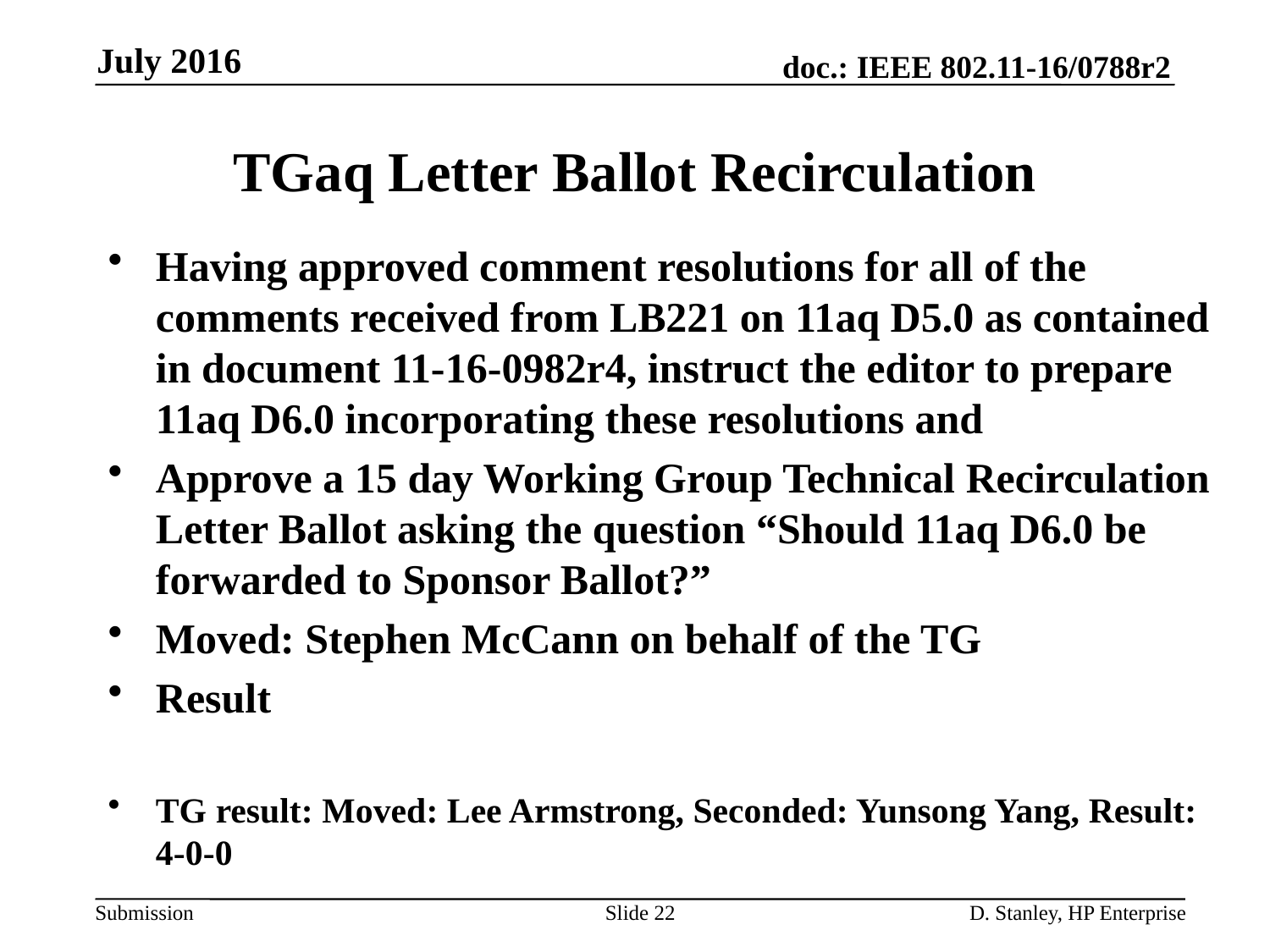

July 2016
# TGaq Letter Ballot Recirculation
Having approved comment resolutions for all of the comments received from LB221 on 11aq D5.0 as contained in document 11-16-0982r4, instruct the editor to prepare 11aq D6.0 incorporating these resolutions and
Approve a 15 day Working Group Technical Recirculation Letter Ballot asking the question “Should 11aq D6.0 be forwarded to Sponsor Ballot?”
Moved: Stephen McCann on behalf of the TG
Result

TG result: Moved: Lee Armstrong, Seconded: Yunsong Yang, Result: 4-0-0

Slide 22
D. Stanley, HP Enterprise